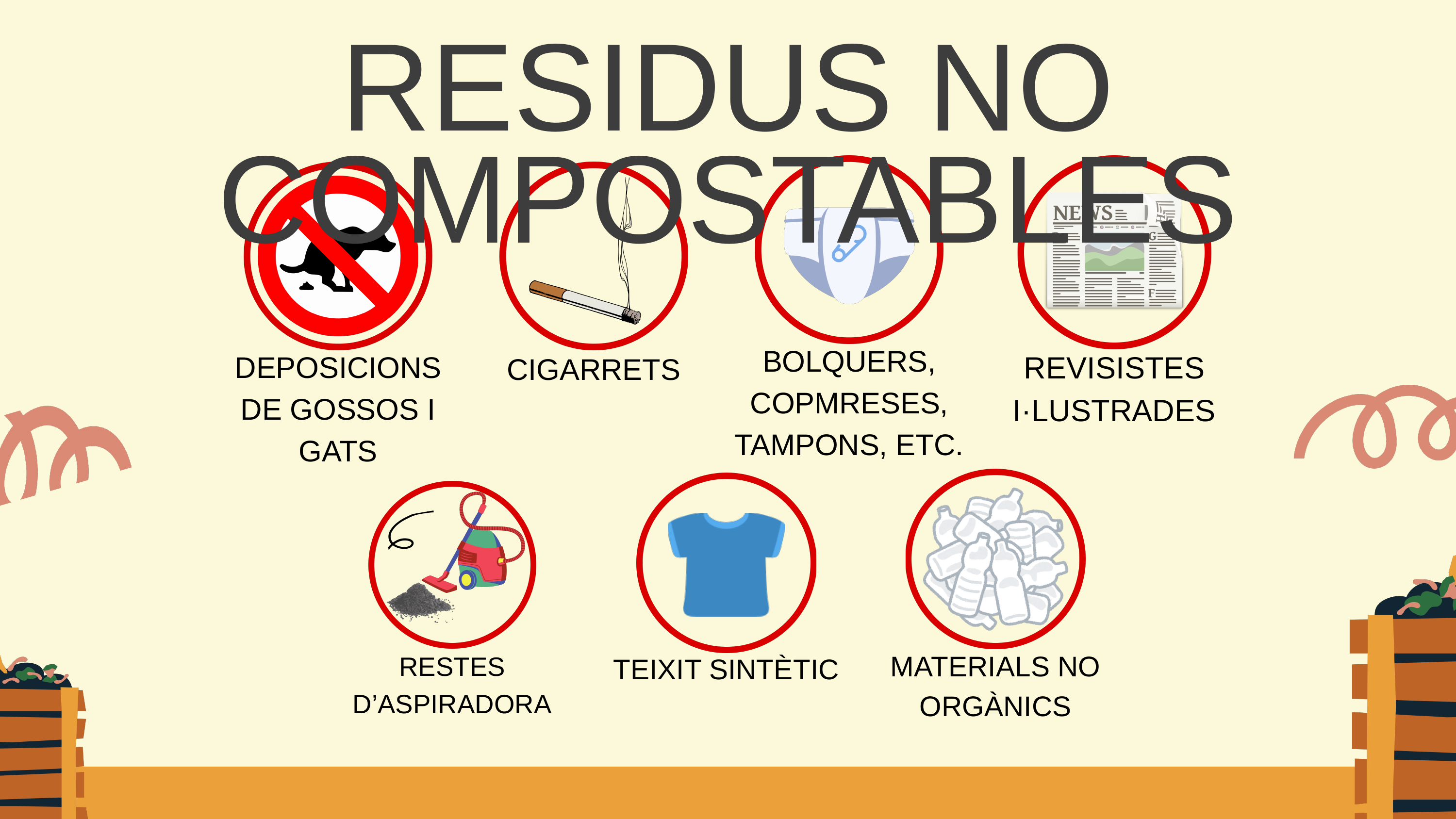

RESIDUS NO COMPOSTABLES

BOLQUERS, COPMRESES, TAMPONS, ETC.
REVISISTES I·LUSTRADES
DEPOSICIONS DE GOSSOS I GATS
CIGARRETS

MATERIALS NO ORGÀNICS
RESTES D’ASPIRADORA
TEIXIT SINTÈTIC